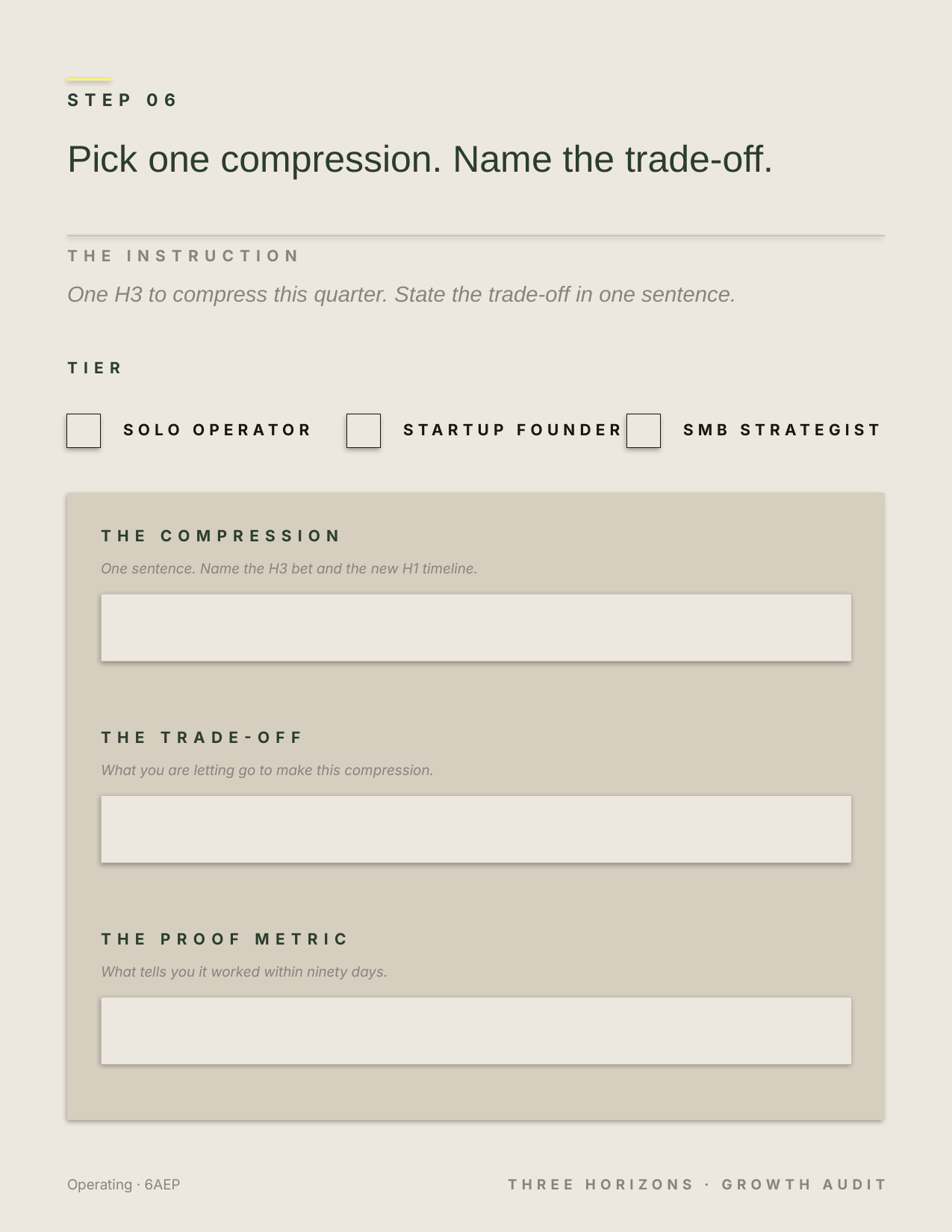

STEP 06
Pick one compression. Name the trade-off.

THE INSTRUCTION
One H3 to compress this quarter. State the trade-off in one sentence.
TIER

SOLO OPERATOR
STARTUP FOUNDER
SMB STRATEGIST

THE COMPRESSION
One sentence. Name the H3 bet and the new H1 timeline.

THE TRADE-OFF
What you are letting go to make this compression.

THE PROOF METRIC
What tells you it worked within ninety days.

Operating · 6AEP
THREE HORIZONS · GROWTH AUDIT